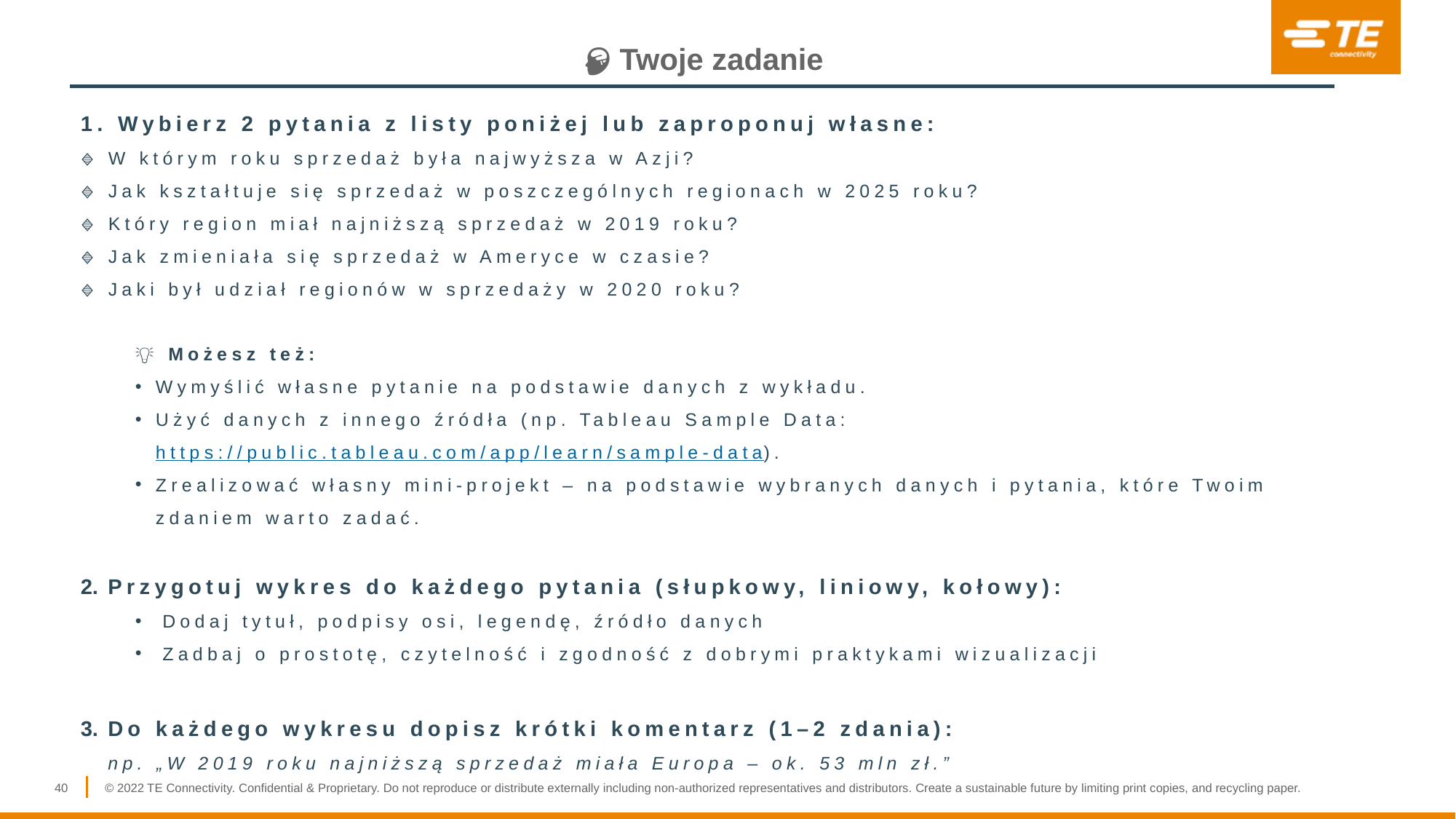

🧠 Twoje zadanie
1. Wybierz 2 pytania z listy poniżej lub zaproponuj własne:
🔹 W którym roku sprzedaż była najwyższa w Azji?
🔹 Jak kształtuje się sprzedaż w poszczególnych regionach w 2025 roku?
🔹 Który region miał najniższą sprzedaż w 2019 roku?
🔹 Jak zmieniała się sprzedaż w Ameryce w czasie?
🔹 Jaki był udział regionów w sprzedaży w 2020 roku?

💡 Możesz też:
Wymyślić własne pytanie na podstawie danych z wykładu.
Użyć danych z innego źródła (np. Tableau Sample Data: https://public.tableau.com/app/learn/sample-data).
Zrealizować własny mini-projekt – na podstawie wybranych danych i pytania, które Twoim zdaniem warto zadać.

Przygotuj wykres do każdego pytania (słupkowy, liniowy, kołowy):
Dodaj tytuł, podpisy osi, legendę, źródło danych
Zadbaj o prostotę, czytelność i zgodność z dobrymi praktykami wizualizacji
Do każdego wykresu dopisz krótki komentarz (1–2 zdania):
np. „W 2019 roku najniższą sprzedaż miała Europa – ok. 53 mln zł.”
40